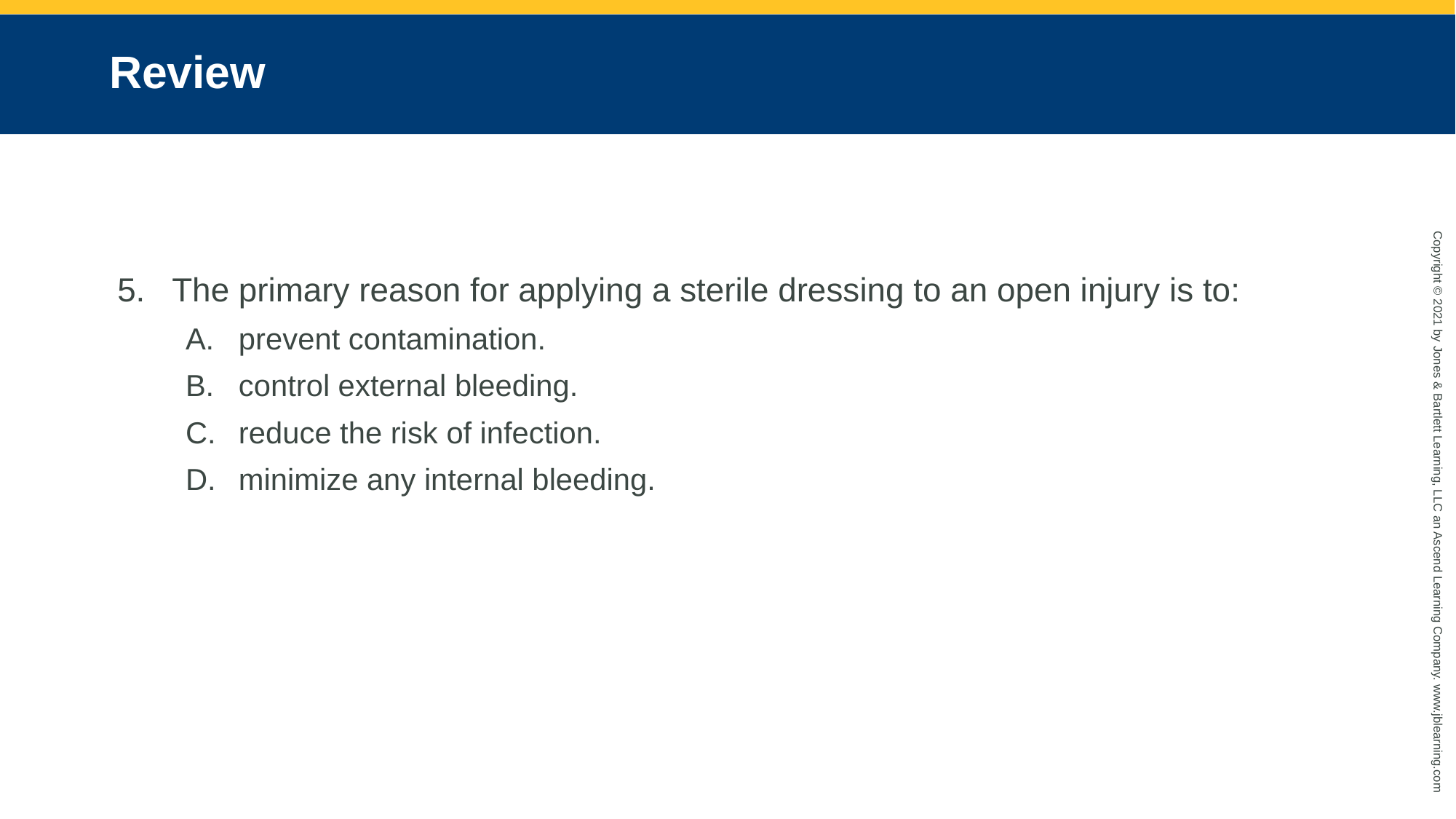

# Review
The primary reason for applying a sterile dressing to an open injury is to:
prevent contamination.
control external bleeding.
reduce the risk of infection.
minimize any internal bleeding.